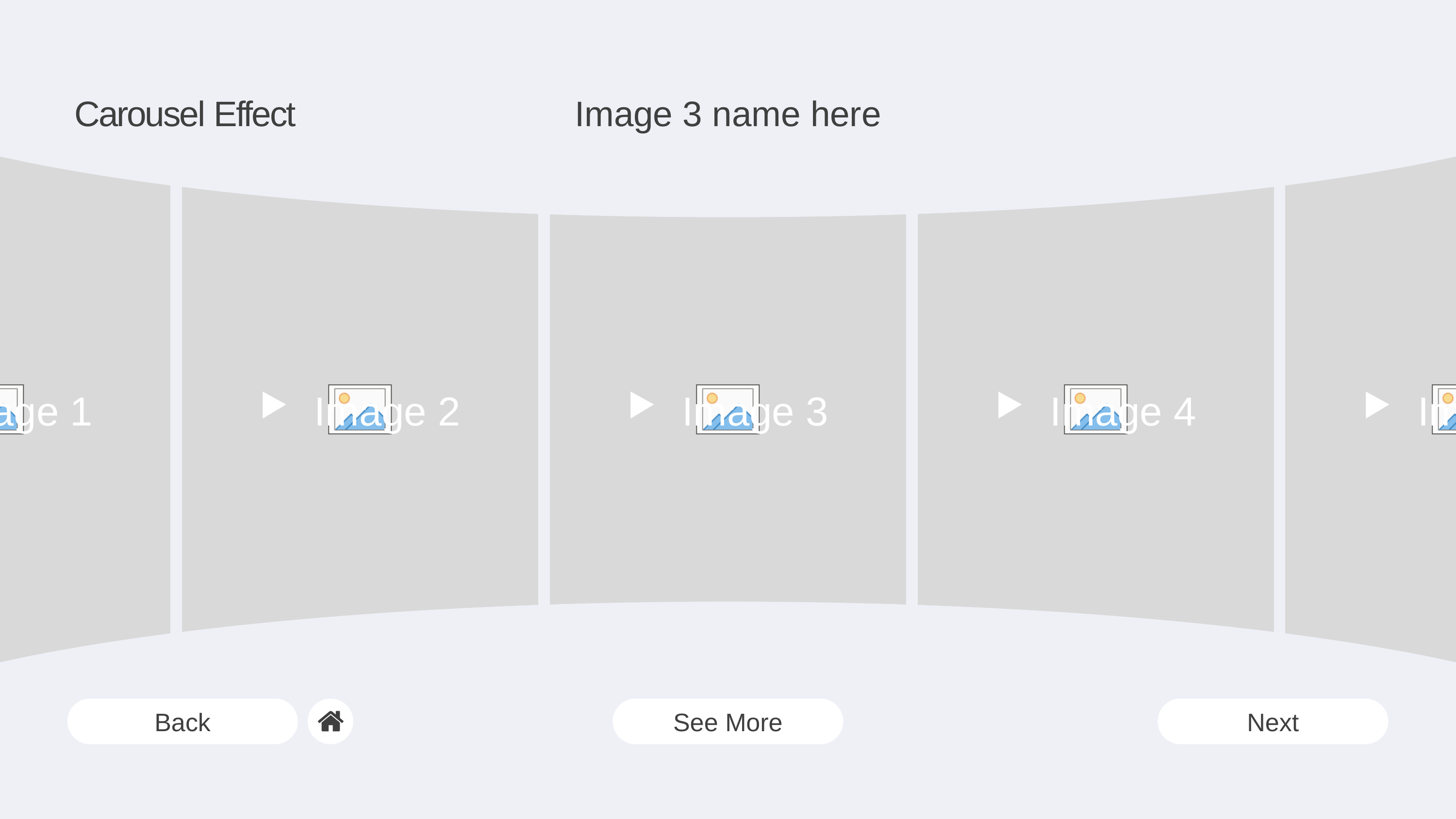

Carousel Effect
Image 3 name here

Back
See More
Next